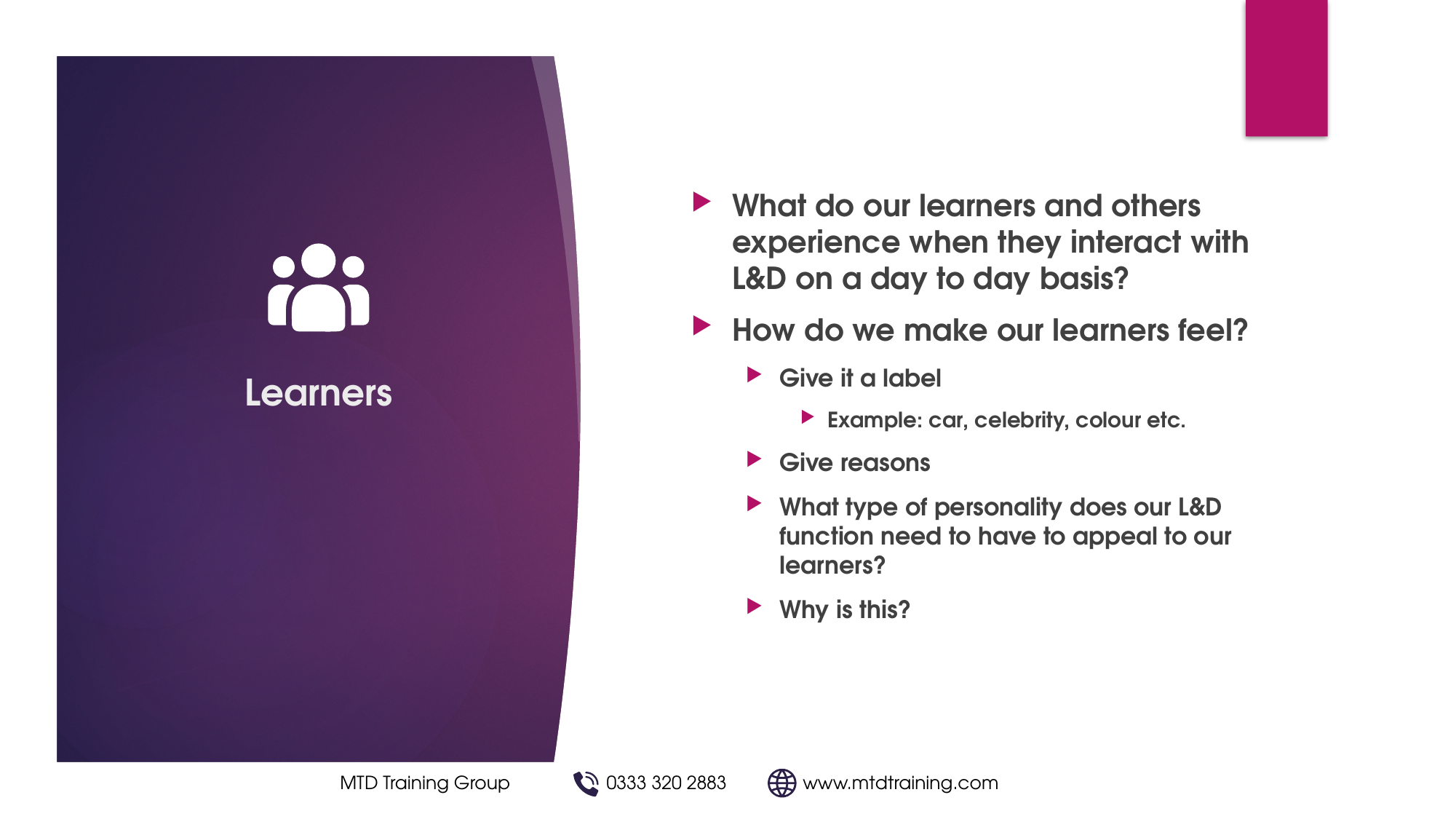

# Learners
What do our learners and others experience when they interact with L&D on a day to day basis?
How do we make our learners feel?
Give it a label
Example: car, celebrity, colour etc.
Give reasons
What type of personality does our L&D function need to have to appeal to our learners?
Why is this?